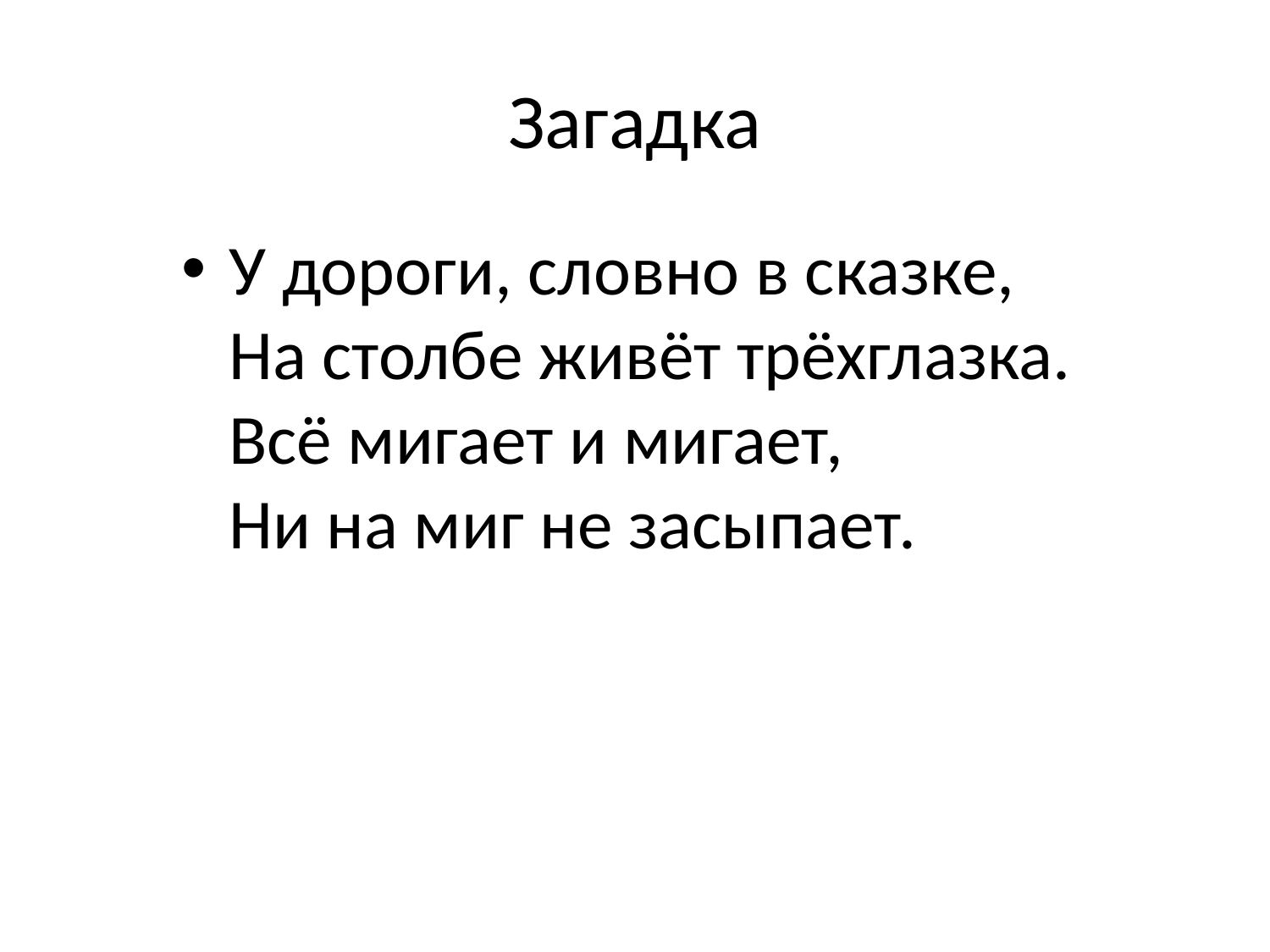

# Загадка
У дороги, словно в сказке,
На столбе живёт трёхглазка.
Всё мигает и мигает,
Ни на миг не засыпает.